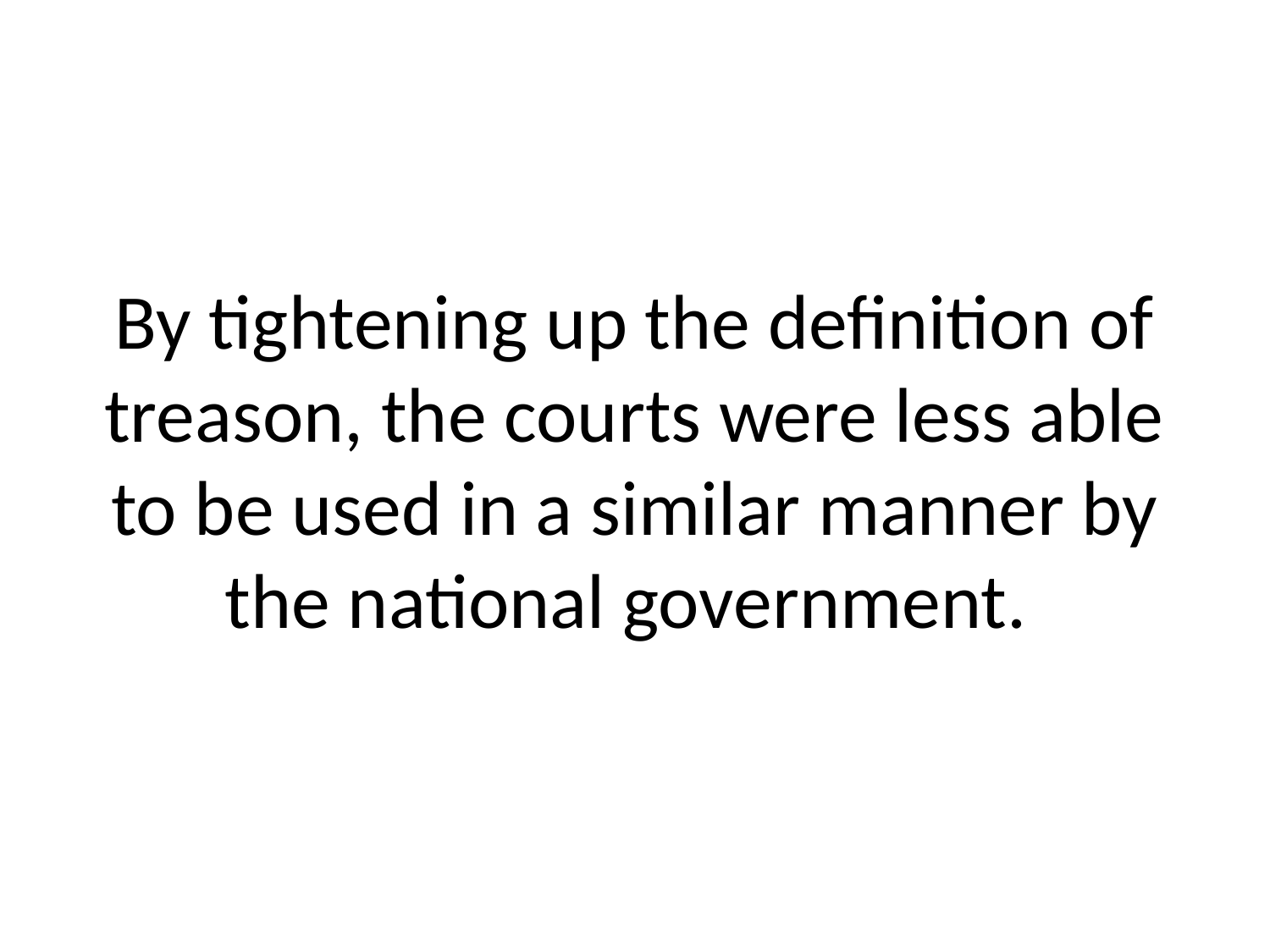

# By tightening up the definition of treason, the courts were less able to be used in a similar manner by the national government.